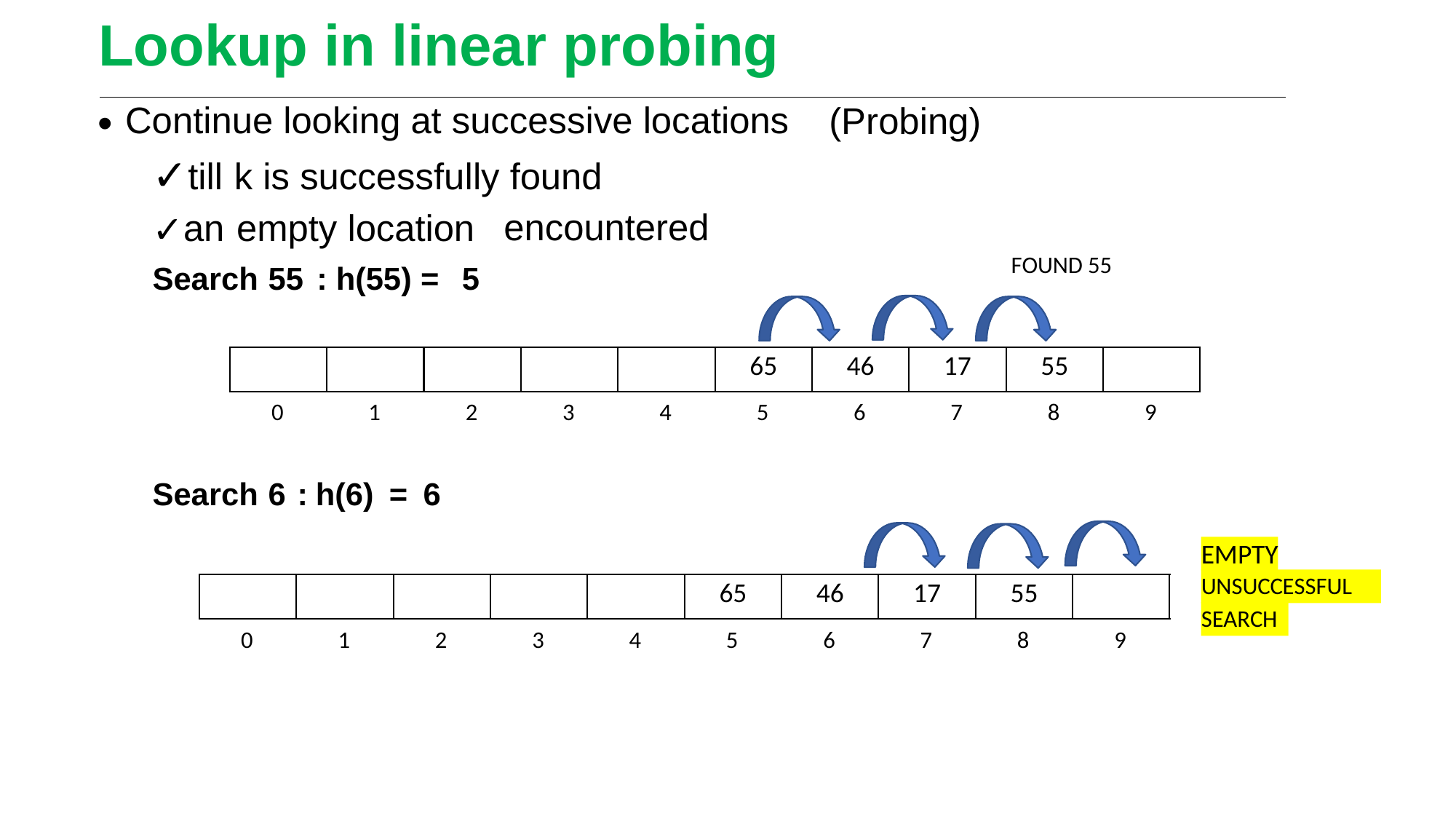

Lookup in linear probing

•
Continue looking at successive locations
✓till k is successfully found
(Probing)
✓an empty location
encountered
FOUND 55
Search
55
: h(55) =
5

65
46
17
55

0
1
2
3
4
5
6
7
8
9
Search
6
:
h(6)
=
6

EMPTY

UNSUCCESSFUL

65
46
17
55

SEARCH

0
1
2
3
4
5
6
7
8
9